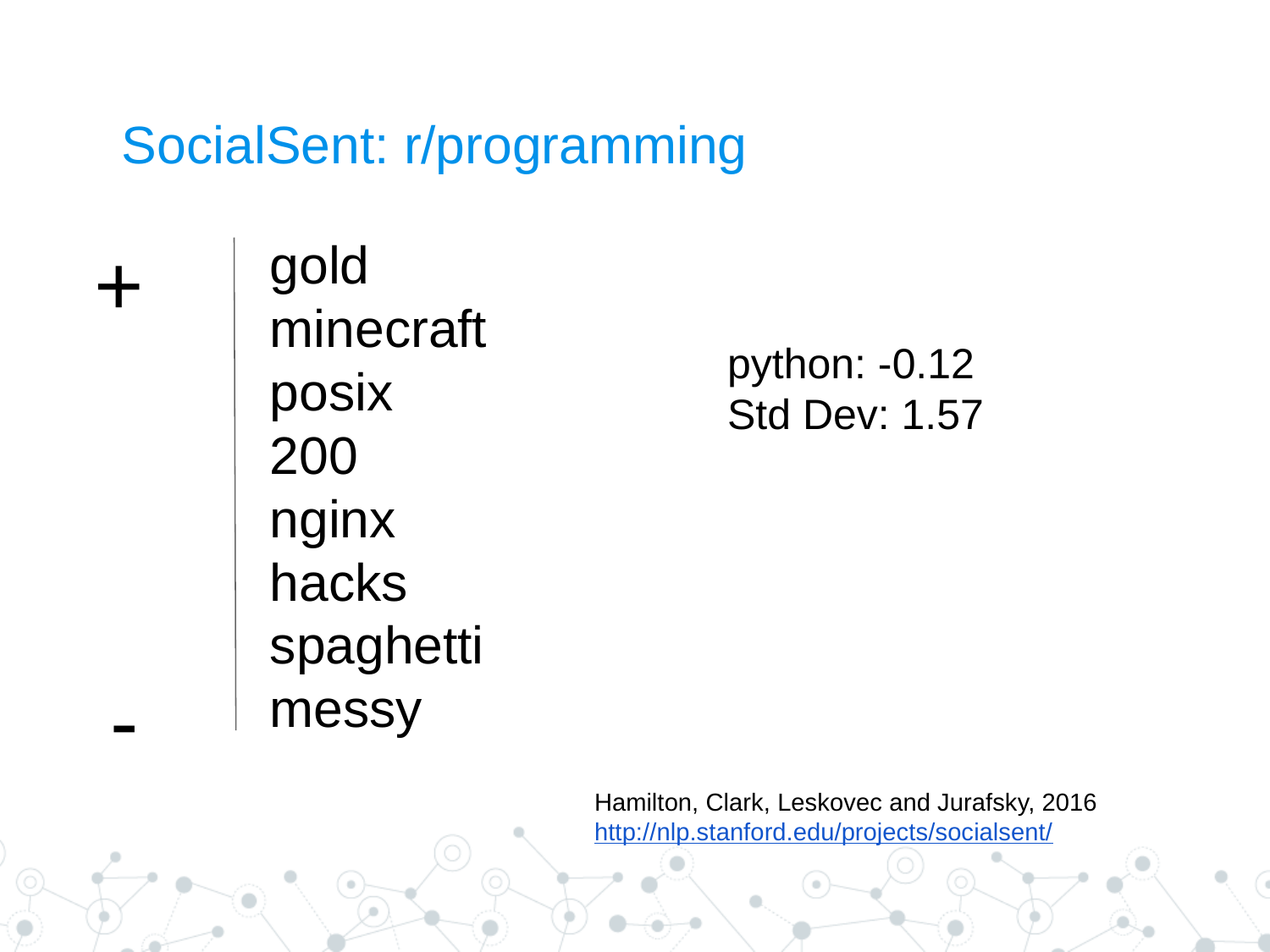

# SocialSent: r/programming
+
gold
minecraft
posix
200
nginx
hacks
spaghetti
messy

python: -0.12
Std Dev: 1.57
-
Hamilton, Clark, Leskovec and Jurafsky, 2016
http://nlp.stanford.edu/projects/socialsent/